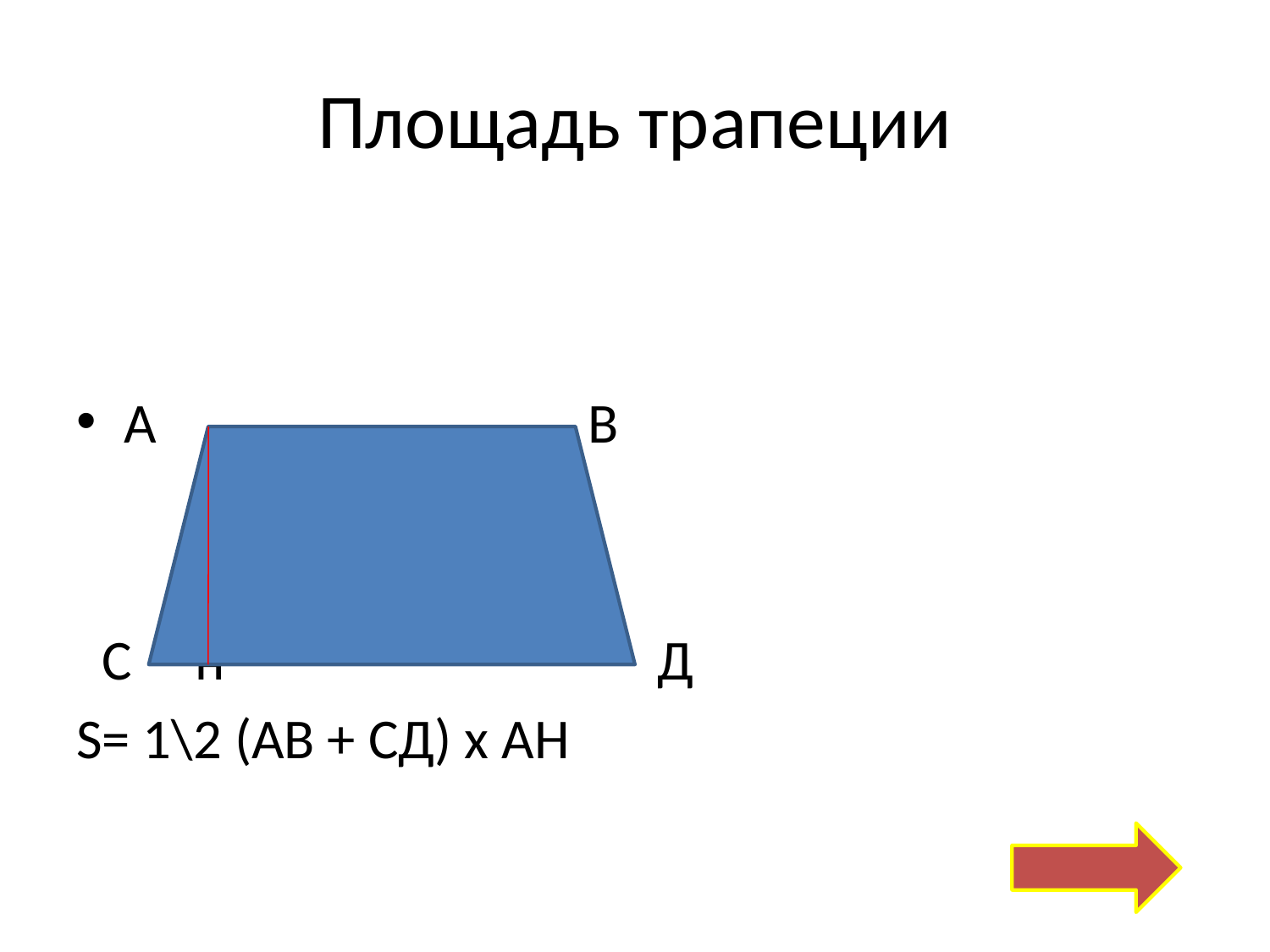

# Площадь трапеции

А                                  В

  С     н                                  Д
S= 1\2 (АВ + СД) х АН